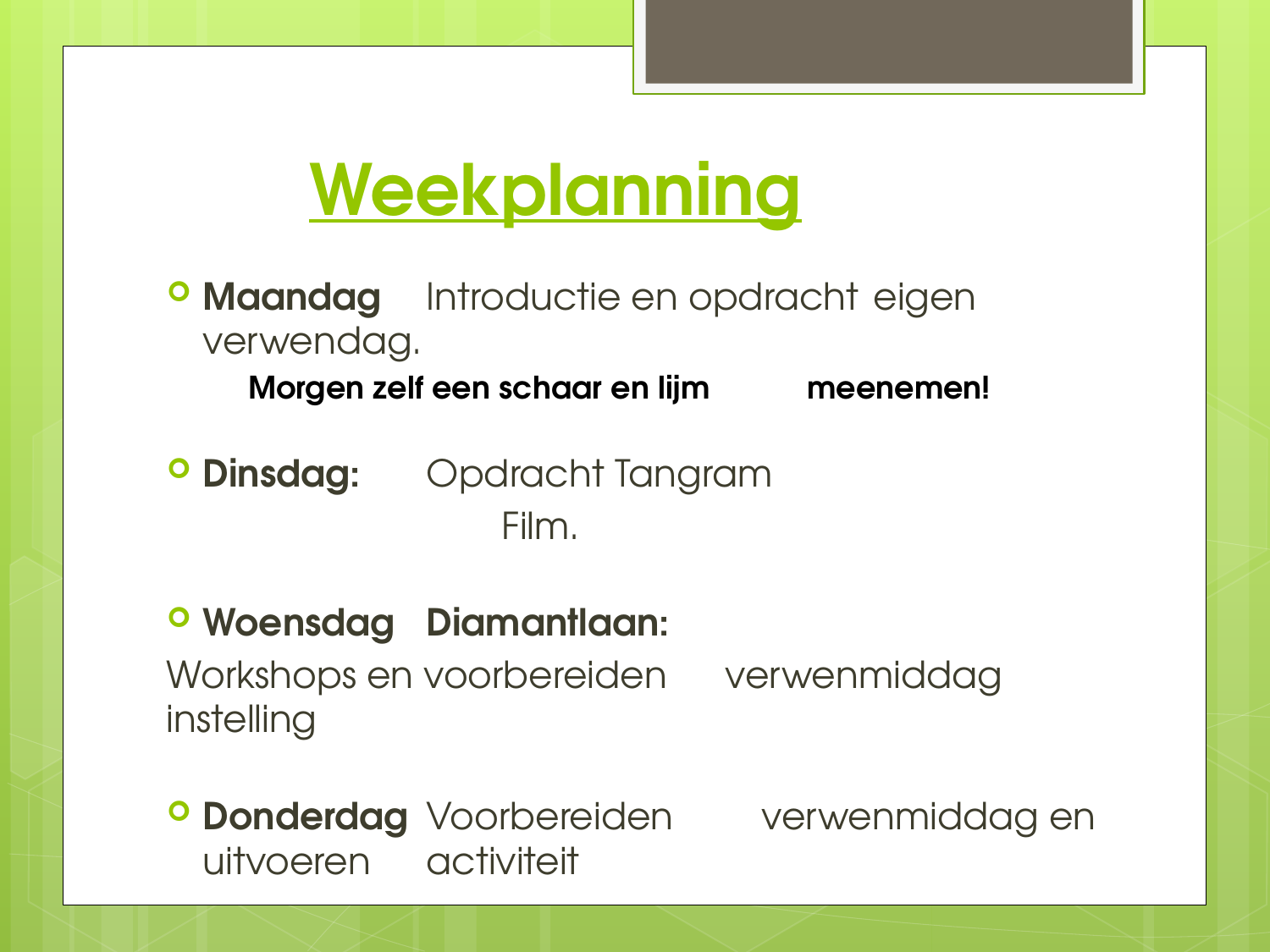

# Weekplanning
Maandag    	Introductie en opdracht 				eigen verwendag.
			Morgen zelf een schaar en lijm 			meenemen!
Dinsdag:     	Opdracht Tangram
                       	Film.
Woensdag 	Diamantlaan:
			Workshops en voorbereiden 			verwenmiddag instelling
Donderdag 	Voorbereiden 					verwenmiddag en uitvoeren 			activiteit